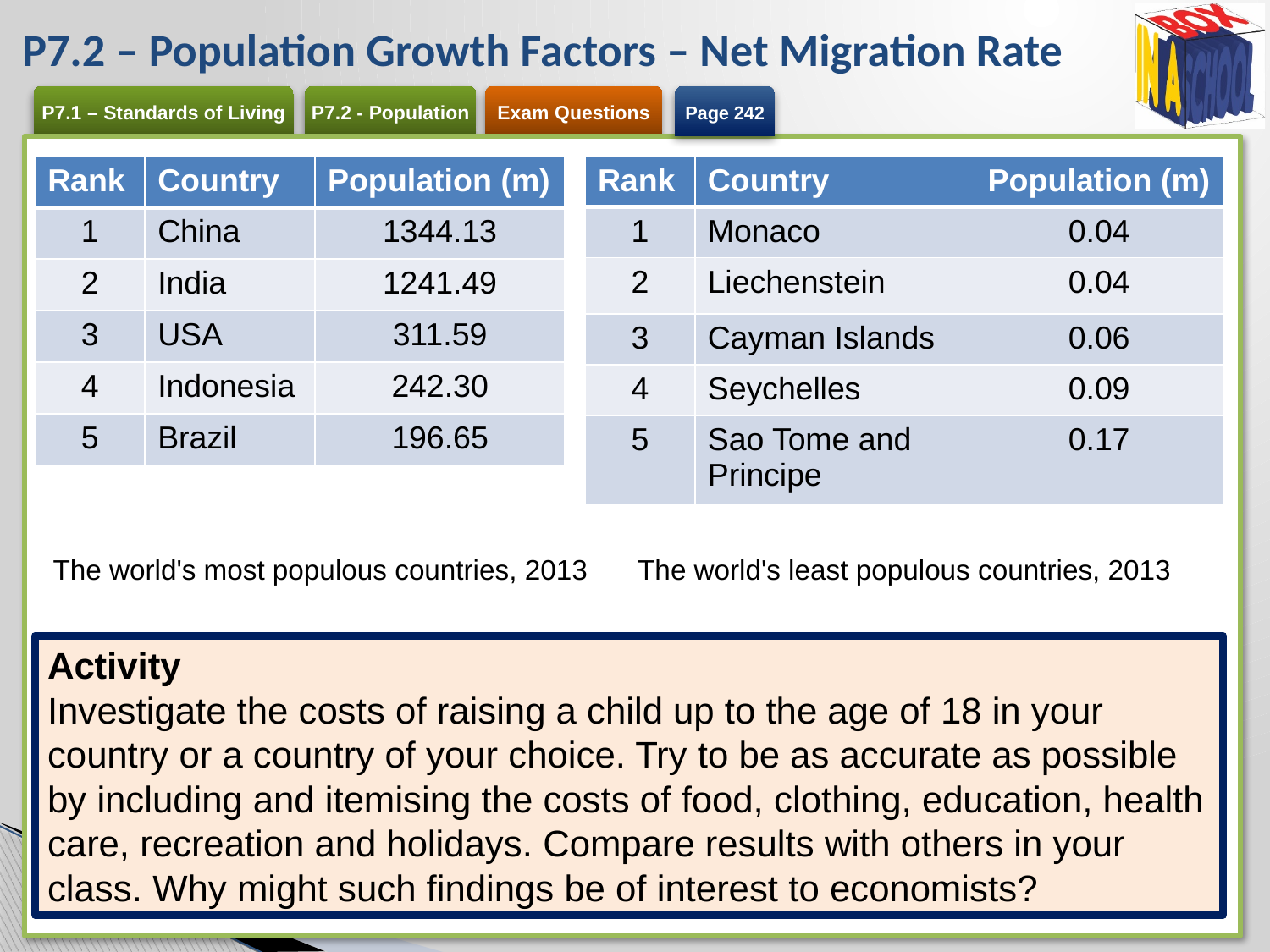

# P7.2 – Population Growth Factors – Net Migration Rate
Page 242
| Rank | Country | Population (m) |
| --- | --- | --- |
| 1 | China | 1344.13 |
| 2 | India | 1241.49 |
| 3 | USA | 311.59 |
| 4 | Indonesia | 242.30 |
| 5 | Brazil | 196.65 |
| Rank | Country | Population (m) |
| --- | --- | --- |
| 1 | Monaco | 0.04 |
| 2 | Liechenstein | 0.04 |
| 3 | Cayman Islands | 0.06 |
| 4 | Seychelles | 0.09 |
| 5 | Sao Tome and Principe | 0.17 |
The world's most populous countries, 2013	The world's least populous countries, 2013
Activity
Investigate the costs of raising a child up to the age of 18 in your country or a country of your choice. Try to be as accurate as possible by including and itemising the costs of food, clothing, education, health care, recreation and holidays. Compare results with others in your class. Why might such findings be of interest to economists?